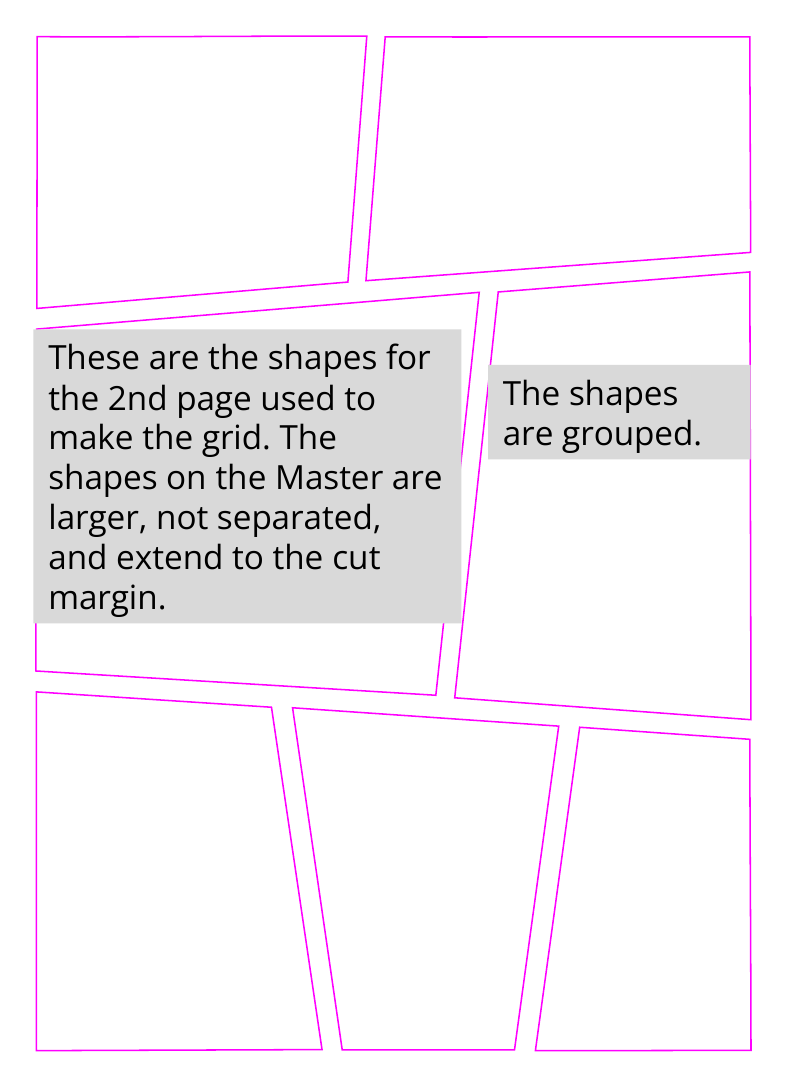

These are the shapes for the 2nd page used to make the grid. The shapes on the Master are larger, not separated, and extend to the cut margin.
The shapes are grouped.